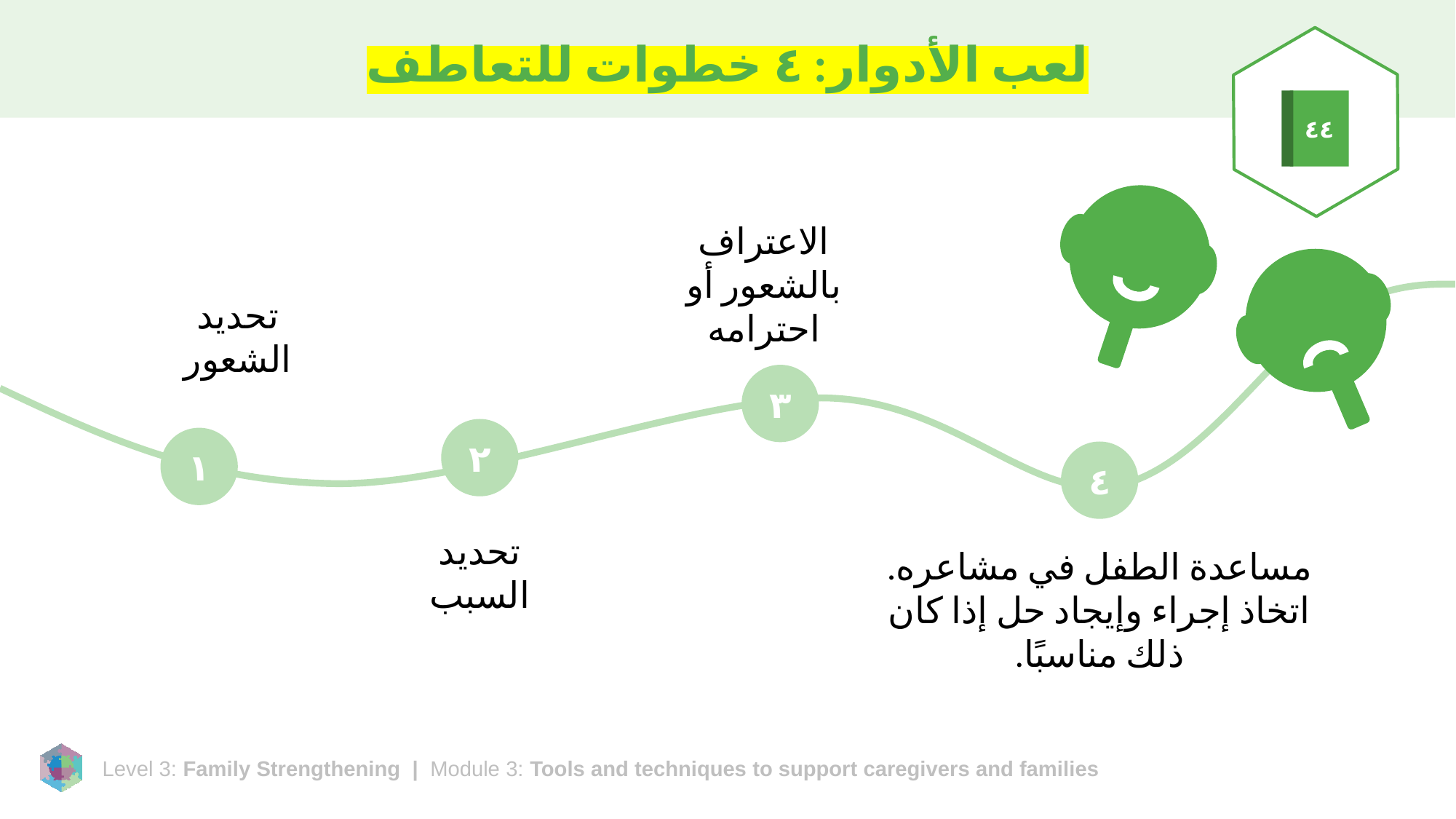

# لعب الأدوار: ٤ خطوات للتعاطف

٤٤

الاعتراف بالشعور أو احترامه

تحديد الشعور
٣
٢
١
٤
تحديد السبب
مساعدة الطفل في مشاعره. اتخاذ إجراء وإيجاد حل إذا كان ذلك مناسبًا.